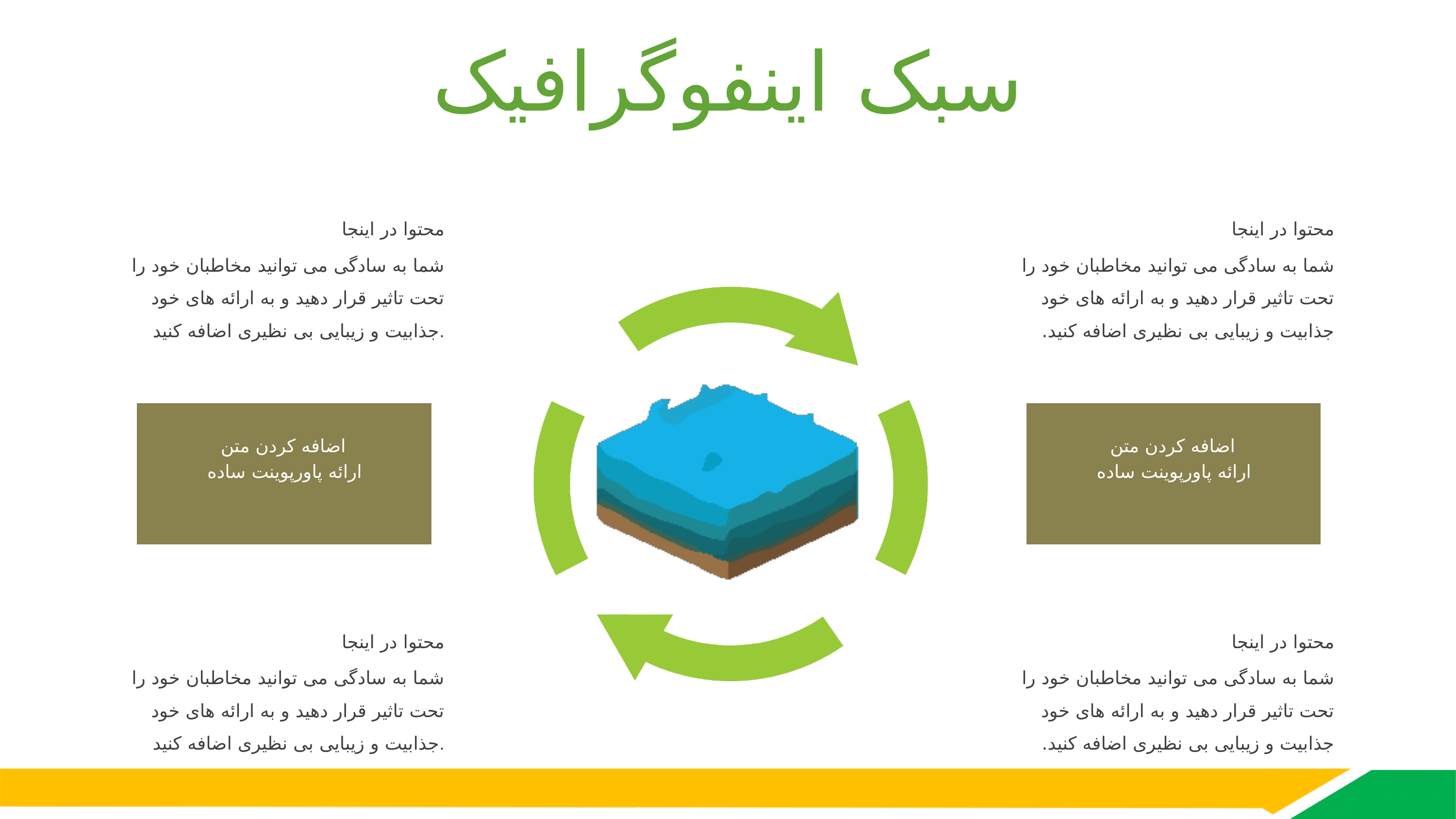

سبک اینفوگرافیک
محتوا در اینجا
محتوا در اینجا
شما به سادگی می توانید مخاطبان خود را تحت تاثیر قرار دهید و به ارائه های خود جذابیت و زیبایی بی نظیری اضافه کنید.
شما به سادگی می توانید مخاطبان خود را تحت تاثیر قرار دهید و به ارائه های خود جذابیت و زیبایی بی نظیری اضافه کنید.

اضافه کردن متن
اضافه کردن متن
ارائه پاورپوینت ساده
ارائه پاورپوینت ساده

محتوا در اینجا
محتوا در اینجا
شما به سادگی می توانید مخاطبان خود را تحت تاثیر قرار دهید و به ارائه های خود جذابیت و زیبایی بی نظیری اضافه کنید.
شما به سادگی می توانید مخاطبان خود را تحت تاثیر قرار دهید و به ارائه های خود جذابیت و زیبایی بی نظیری اضافه کنید.